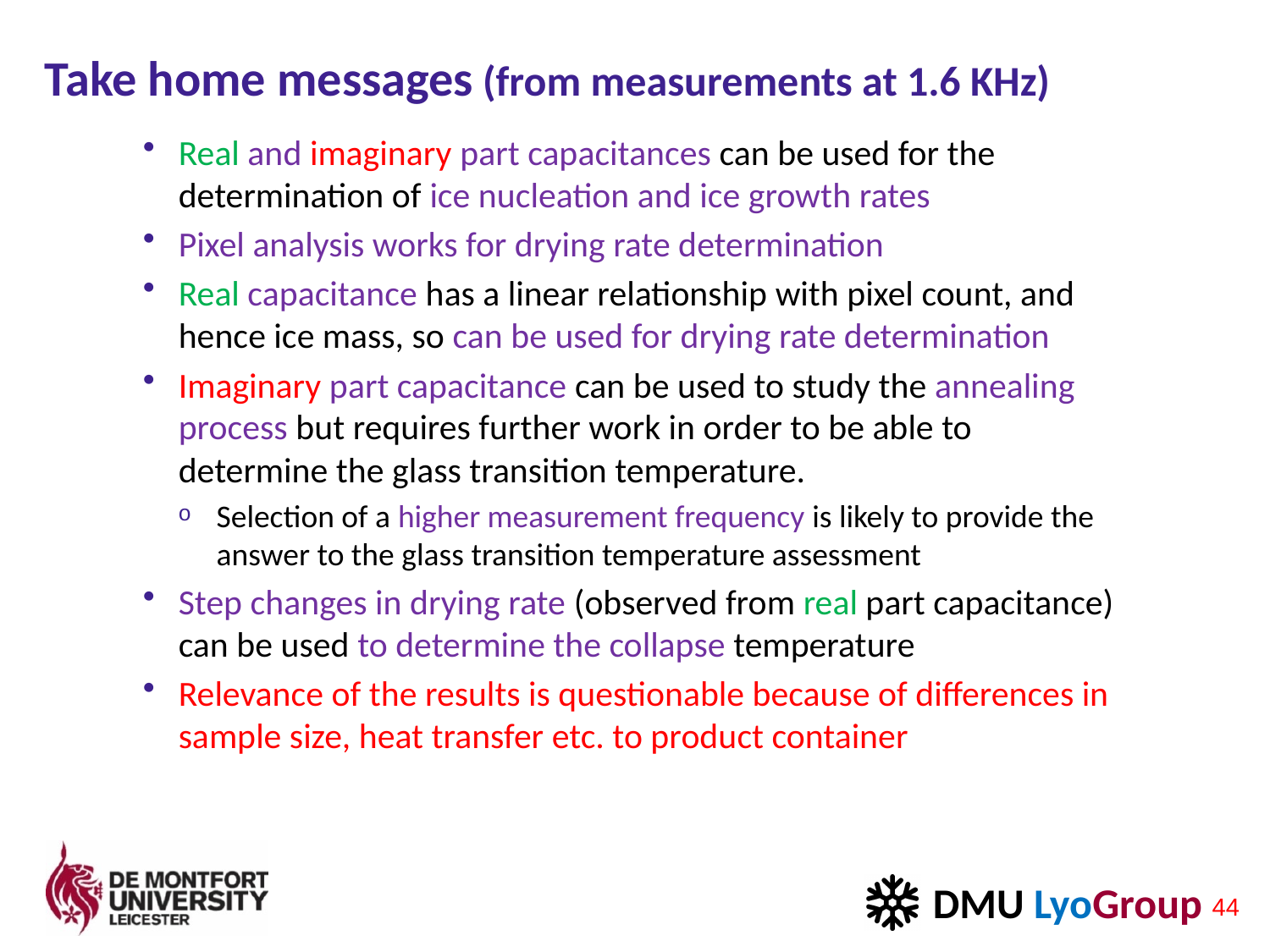

# Take home messages (from measurements at 1.6 KHz)
Real and imaginary part capacitances can be used for the determination of ice nucleation and ice growth rates
Pixel analysis works for drying rate determination
Real capacitance has a linear relationship with pixel count, and hence ice mass, so can be used for drying rate determination
Imaginary part capacitance can be used to study the annealing process but requires further work in order to be able to determine the glass transition temperature.
Selection of a higher measurement frequency is likely to provide the answer to the glass transition temperature assessment
Step changes in drying rate (observed from real part capacitance) can be used to determine the collapse temperature
Relevance of the results is questionable because of differences in sample size, heat transfer etc. to product container